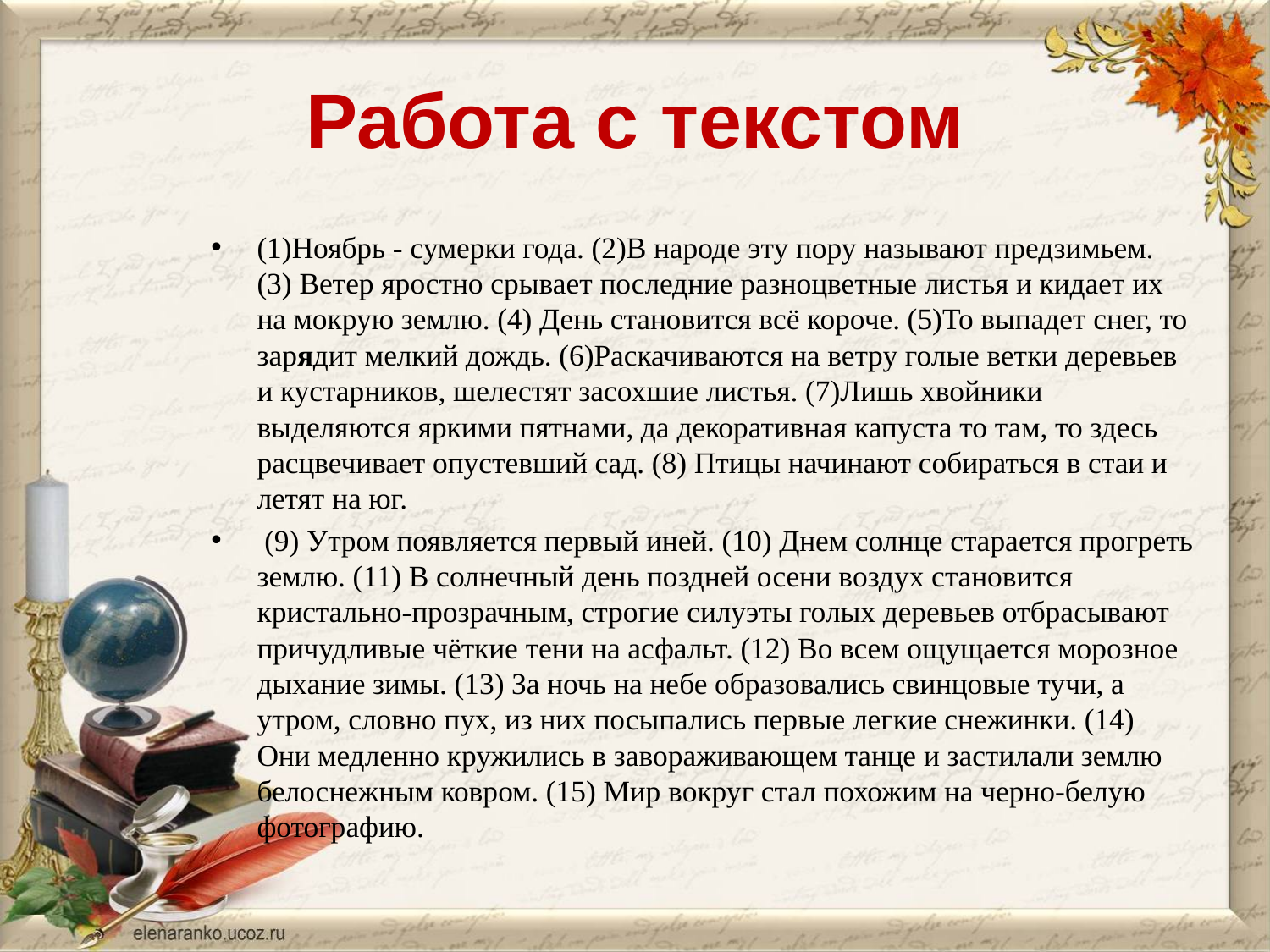

# Работа с текстом
(1)Ноябрь - сумерки года. (2)В народе эту пору называют предзимьем. (3) Ветер яростно срывает последние разноцветные листья и кидает их на мокрую землю. (4) День становится всё короче. (5)То выпадет снег, то зарядит мелкий дождь. (6)Раскачиваются на ветру голые ветки деревьев и кустарников, шелестят засохшие листья. (7)Лишь хвойники выделяются яркими пятнами, да декоративная капуста то там, то здесь расцвечивает опустевший сад. (8) Птицы начинают собираться в стаи и летят на юг.
 (9) Утром появляется первый иней. (10) Днем солнце старается прогреть землю. (11) В солнечный день поздней осени воздух становится кристально-прозрачным, строгие силуэты голых деревьев отбрасывают причудливые чёткие тени на асфальт. (12) Во всем ощущается морозное дыхание зимы. (13) За ночь на небе образовались свинцовые тучи, а утром, словно пух, из них посыпались первые легкие снежинки. (14) Они медленно кружились в завораживающем танце и застилали землю белоснежным ковром. (15) Мир вокруг стал похожим на черно-белую фотографию.